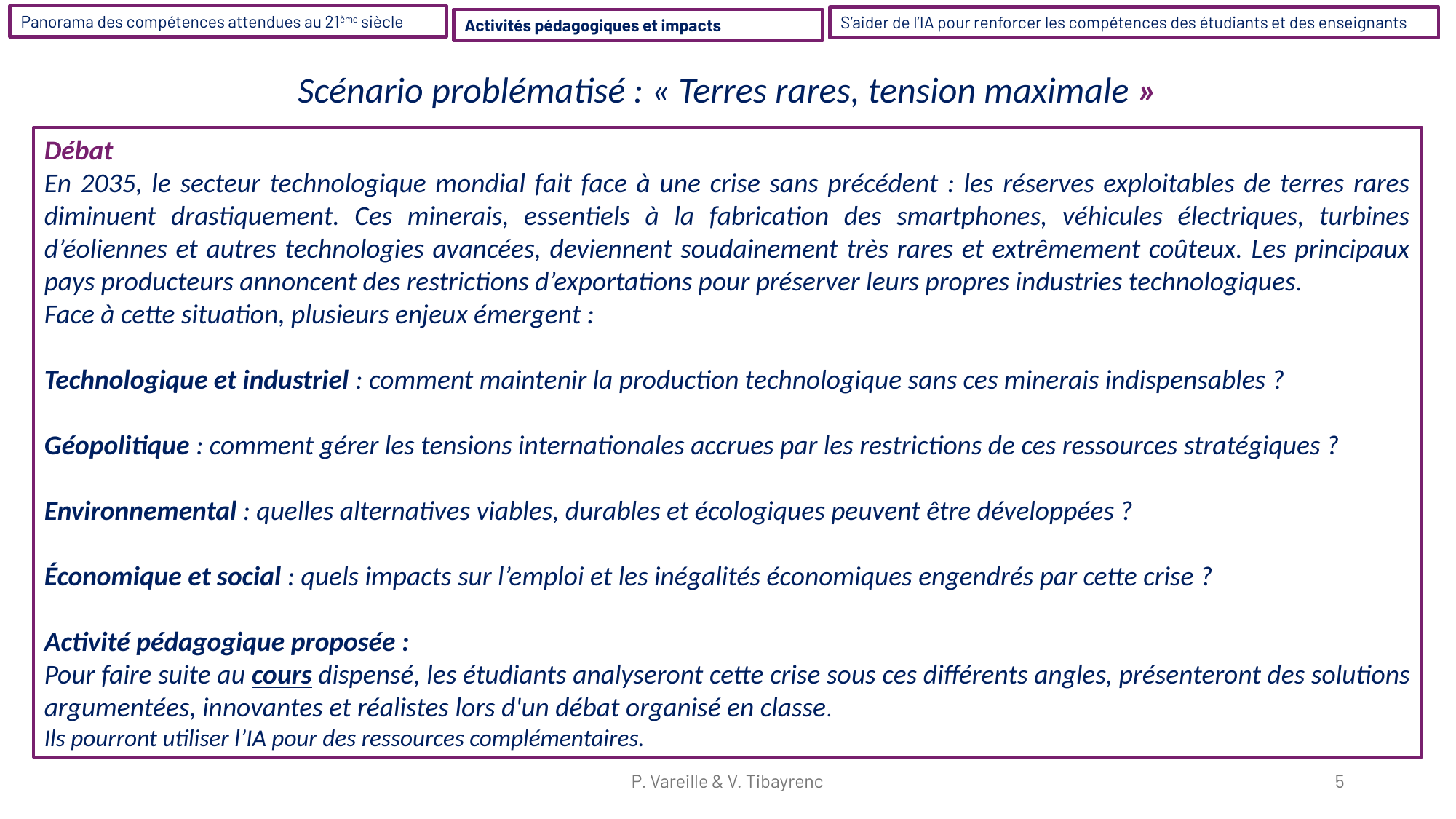

Panorama des compétences attendues au 21ème siècle
S’aider de l’IA pour renforcer les compétences des étudiants et des enseignants
Activités pédagogiques et impacts
# Scénario problématisé : « Terres rares, tension maximale »
Débat
En 2035, le secteur technologique mondial fait face à une crise sans précédent : les réserves exploitables de terres rares diminuent drastiquement. Ces minerais, essentiels à la fabrication des smartphones, véhicules électriques, turbines d’éoliennes et autres technologies avancées, deviennent soudainement très rares et extrêmement coûteux. Les principaux pays producteurs annoncent des restrictions d’exportations pour préserver leurs propres industries technologiques.
Face à cette situation, plusieurs enjeux émergent :

Technologique et industriel : comment maintenir la production technologique sans ces minerais indispensables ?

Géopolitique : comment gérer les tensions internationales accrues par les restrictions de ces ressources stratégiques ?

Environnemental : quelles alternatives viables, durables et écologiques peuvent être développées ?

Économique et social : quels impacts sur l’emploi et les inégalités économiques engendrés par cette crise ?

Activité pédagogique proposée :
Pour faire suite au cours dispensé, les étudiants analyseront cette crise sous ces différents angles, présenteront des solutions argumentées, innovantes et réalistes lors d'un débat organisé en classe.
Ils pourront utiliser l’IA pour des ressources complémentaires.
P. Vareille & V. Tibayrenc
5